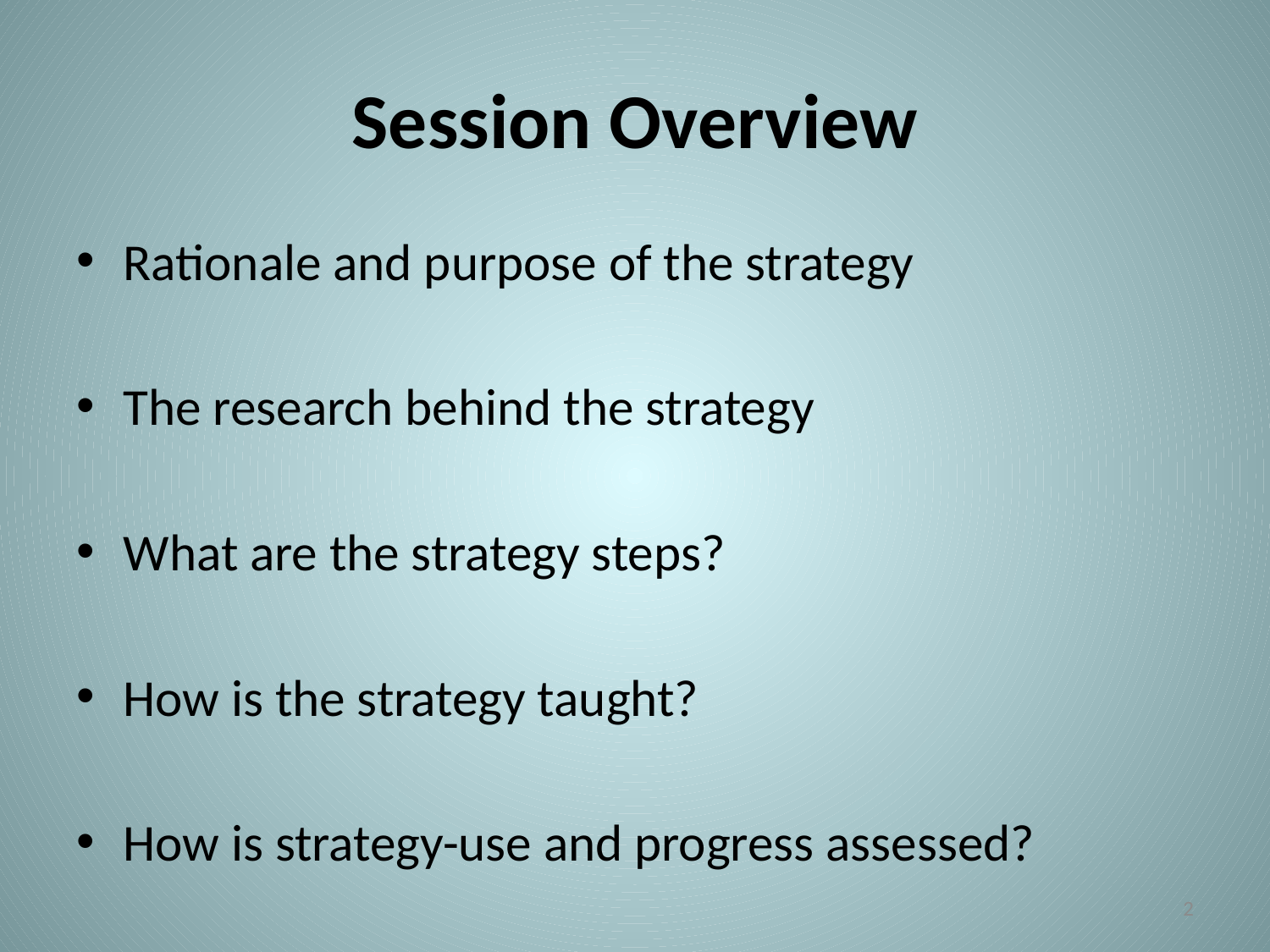

# Session Overview
Rationale and purpose of the strategy

The research behind the strategy

What are the strategy steps?

How is the strategy taught?

How is strategy-use and progress assessed?
2